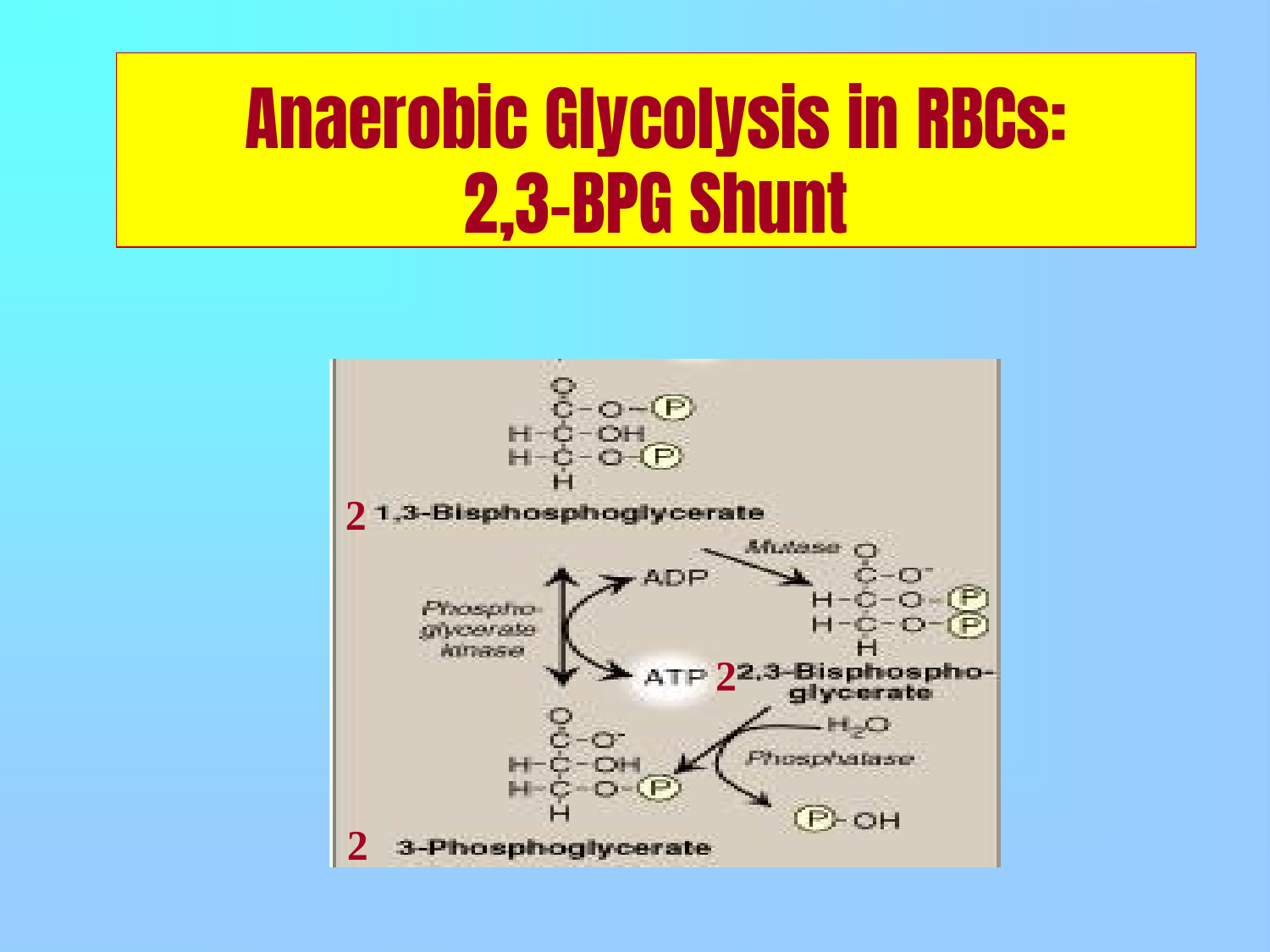

Anaerobic Glycolysis in RBCs:
2,3-BPG Shunt

2

2
2